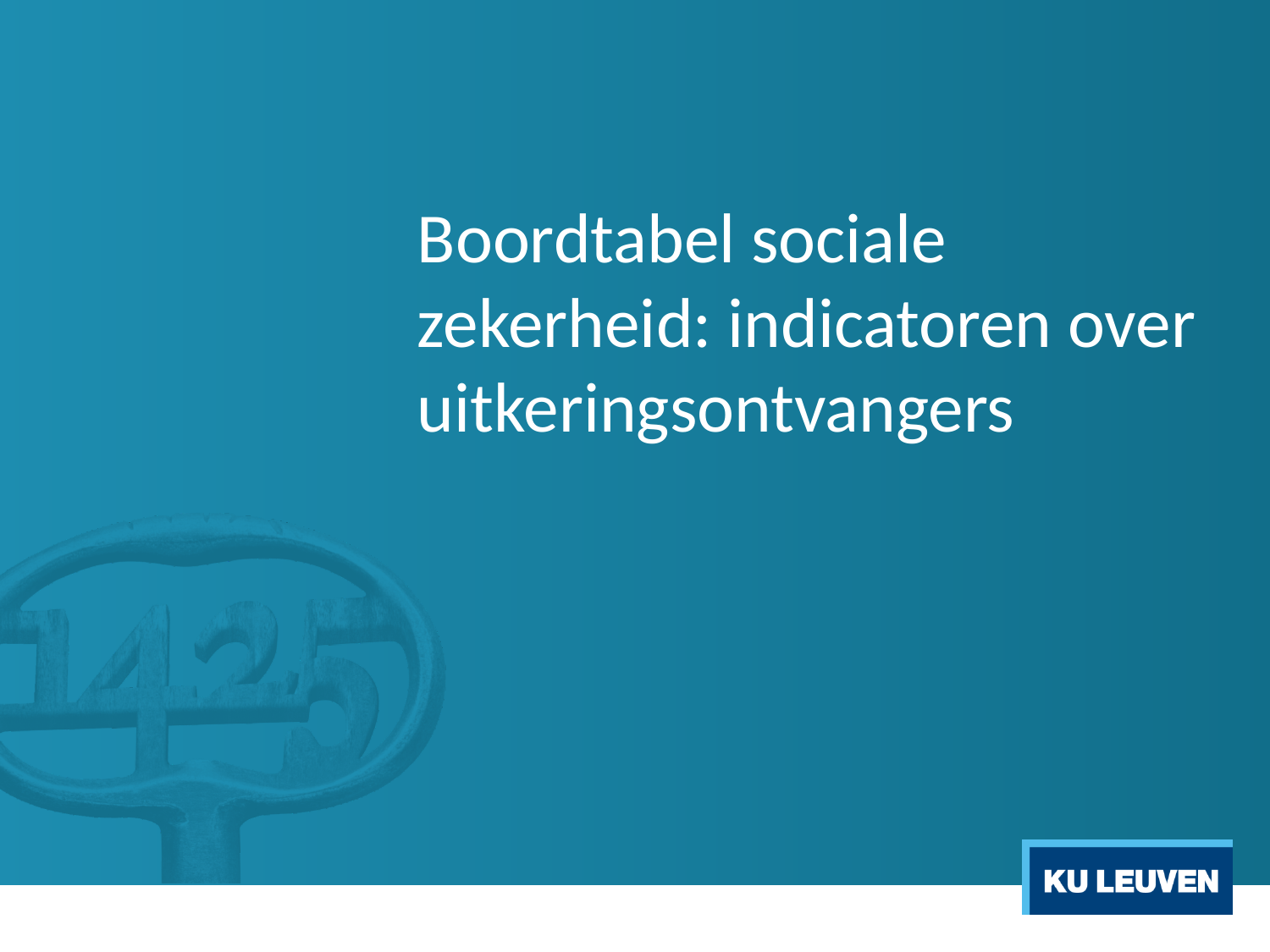

# Boordtabel sociale zekerheid: indicatoren over uitkeringsontvangers